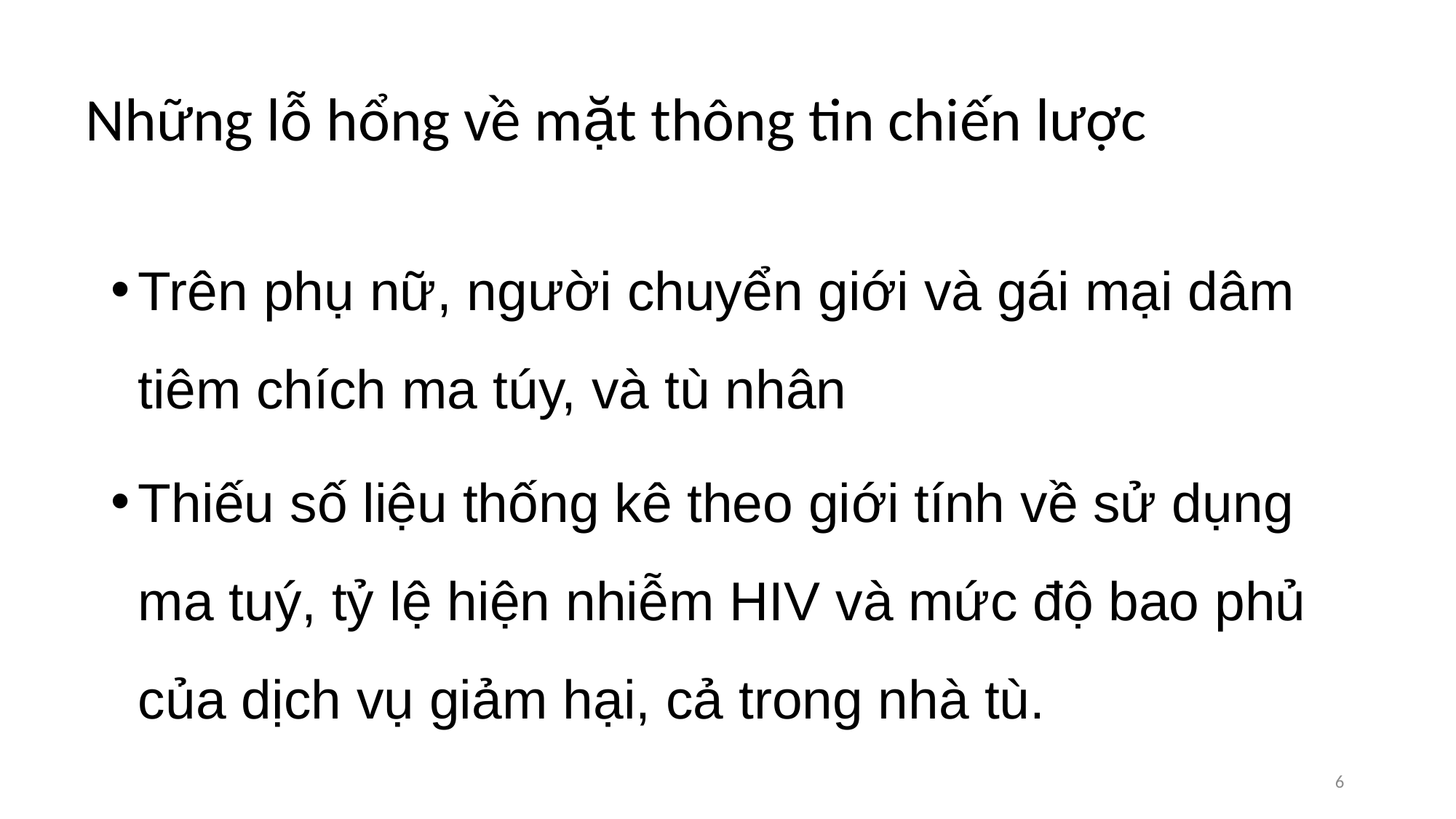

# Những lỗ hổng về mặt thông tin chiến lược
Trên phụ nữ, người chuyển giới và gái mại dâm tiêm chích ma túy, và tù nhân
Thiếu số liệu thống kê theo giới tính về sử dụng ma tuý, tỷ lệ hiện nhiễm HIV và mức độ bao phủ của dịch vụ giảm hại, cả trong nhà tù.

6